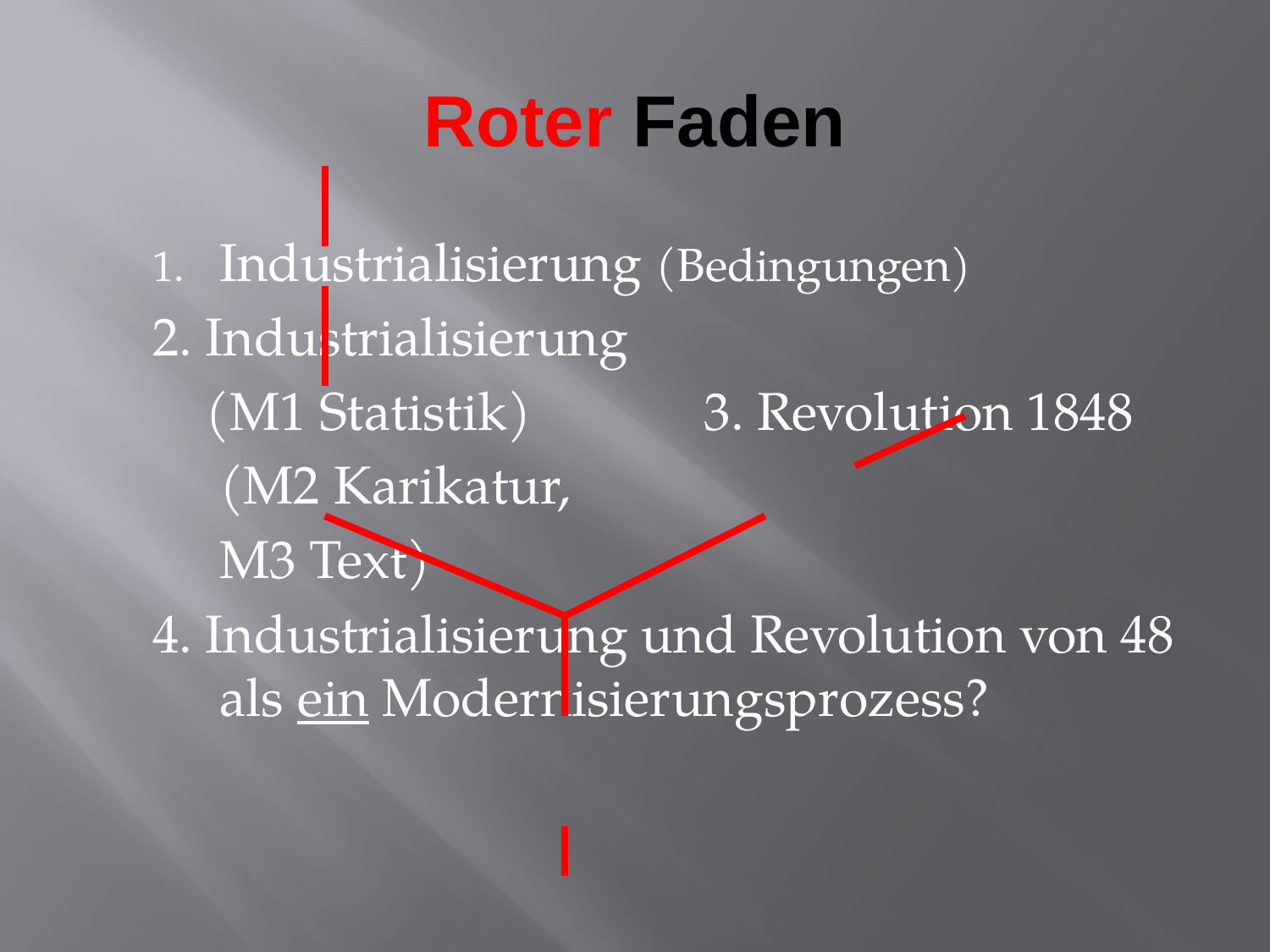

# Roter Faden
Industrialisierung (Bedingungen)
2. Industrialisierung
    (M1 Statistik)             3. Revolution 1848
						(M2 Karikatur,
							M3 Text)
4. Industrialisierung und Revolution von 48 als ein Modernisierungsprozess?